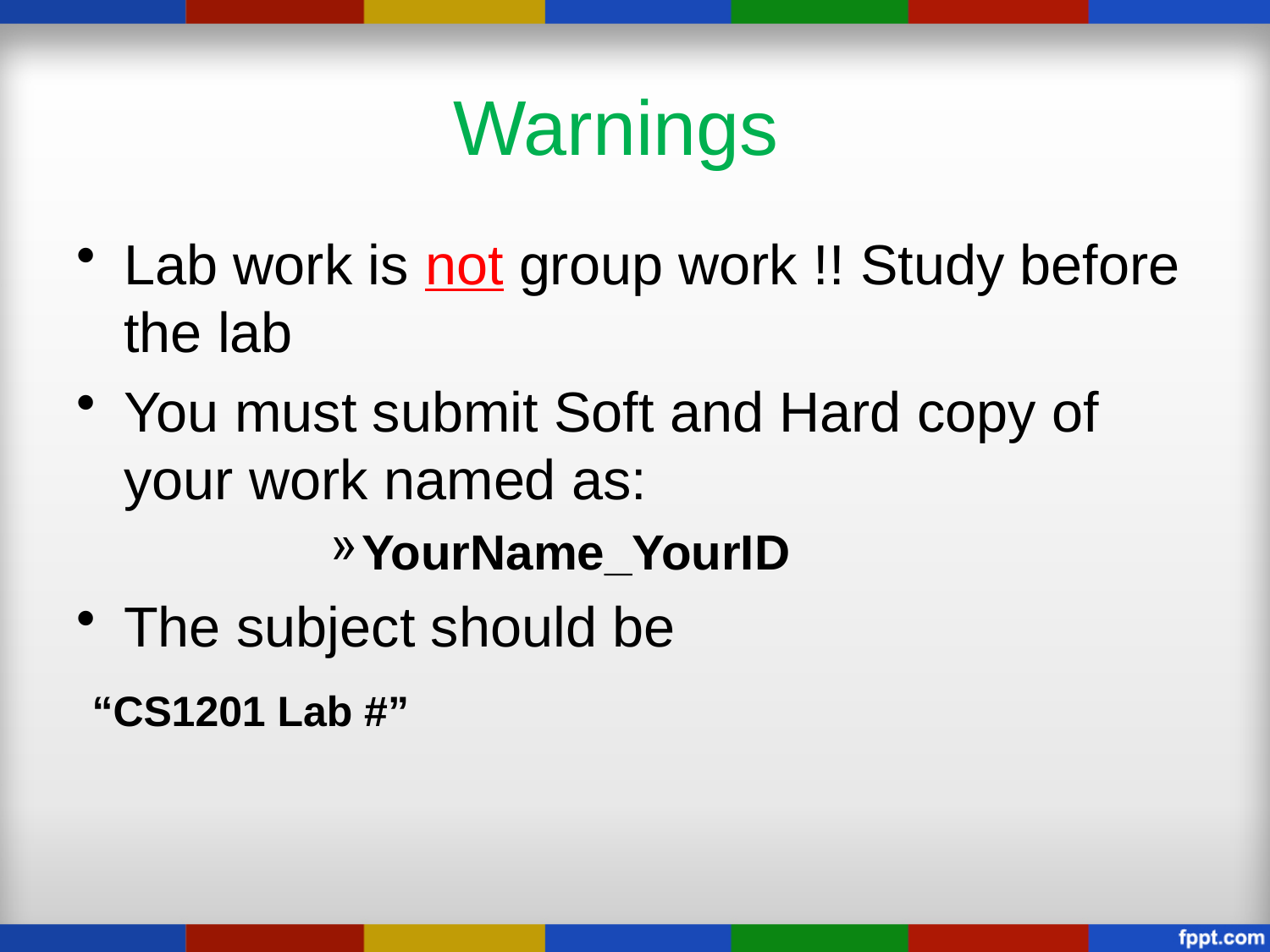

# Warnings
Lab work is not group work !! Study before the lab
You must submit Soft and Hard copy of your work named as:
YourName_YourID
The subject should be
 “CS1201 Lab #”